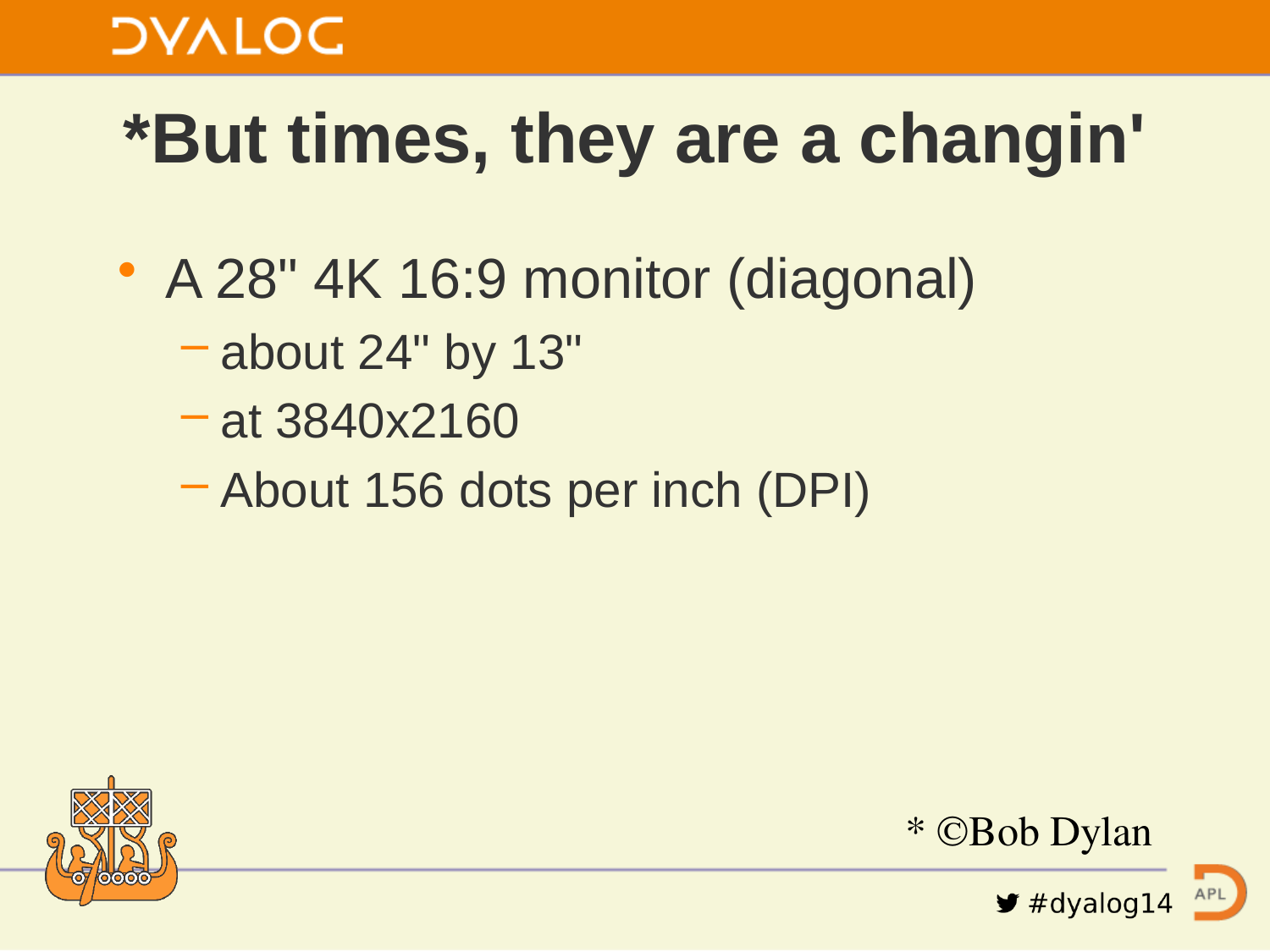

# *But times, they are a changin'
A 28" 4K 16:9 monitor (diagonal)
about 24" by 13"
at 3840x2160
About 156 dots per inch (DPI)

* ©Bob Dylan